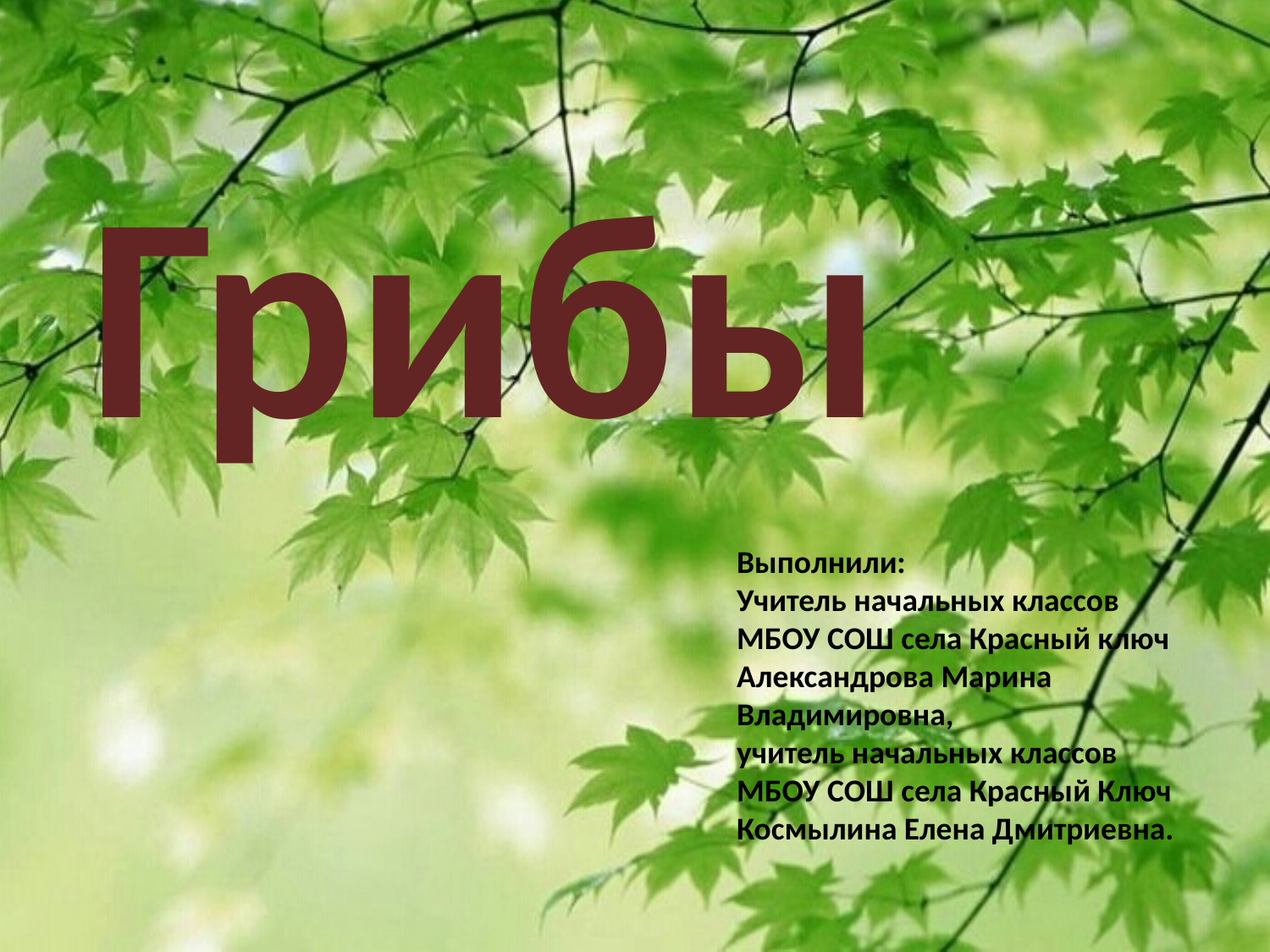

Грибы
Выполнили:
Учитель начальных классов
МБОУ СОШ села Красный ключ
Александрова Марина Владимировна,
учитель начальных классов
МБОУ СОШ села Красный Ключ
Космылина Елена Дмитриевна.